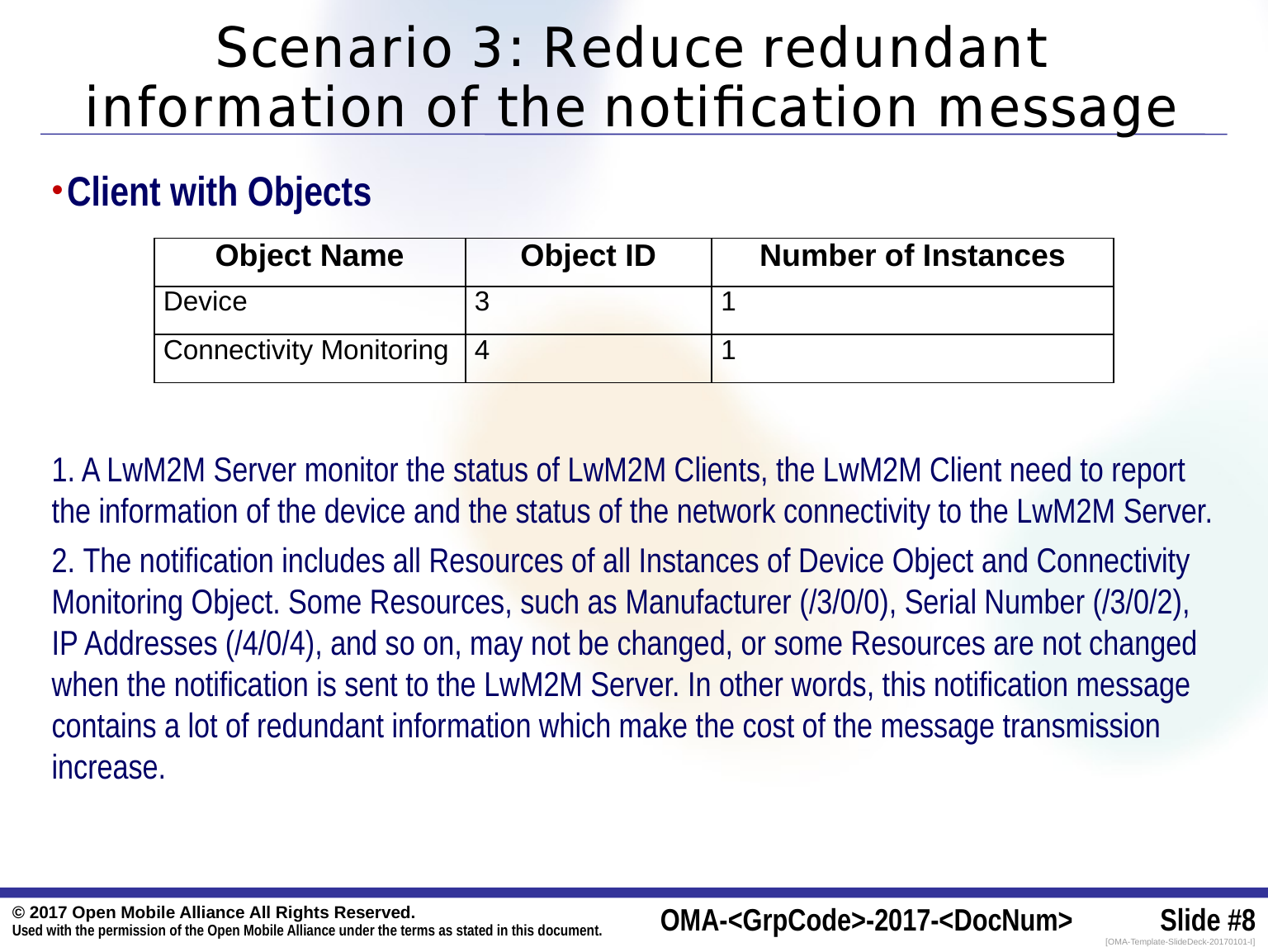

# Scenario 3: Reduce redundant information of the notification message
Client with Objects

1. A LwM2M Server monitor the status of LwM2M Clients, the LwM2M Client need to report the information of the device and the status of the network connectivity to the LwM2M Server.
2. The notification includes all Resources of all Instances of Device Object and Connectivity Monitoring Object. Some Resources, such as Manufacturer (/3/0/0), Serial Number (/3/0/2), IP Addresses (/4/0/4), and so on, may not be changed, or some Resources are not changed when the notification is sent to the LwM2M Server. In other words, this notification message contains a lot of redundant information which make the cost of the message transmission increase.
| Object Name | Object ID | Number of Instances |
| --- | --- | --- |
| Device | 3 | 1 |
| Connectivity Monitoring | 4 | 1 |